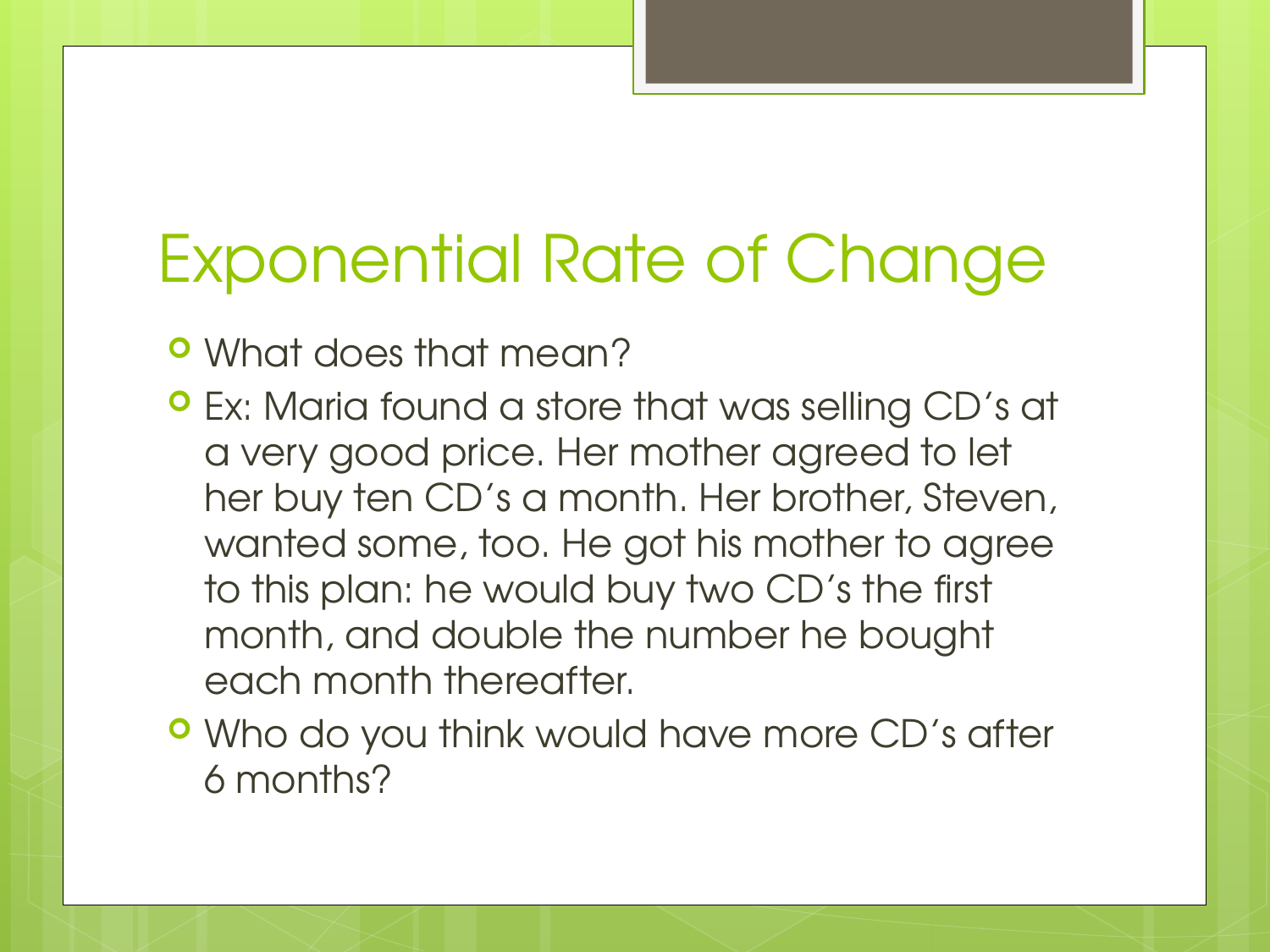

# Exponential Rate of Change
What does that mean?
Ex: Maria found a store that was selling CD’s at a very good price. Her mother agreed to let her buy ten CD’s a month. Her brother, Steven, wanted some, too. He got his mother to agree to this plan: he would buy two CD’s the first month, and double the number he bought each month thereafter.
Who do you think would have more CD’s after 6 months?